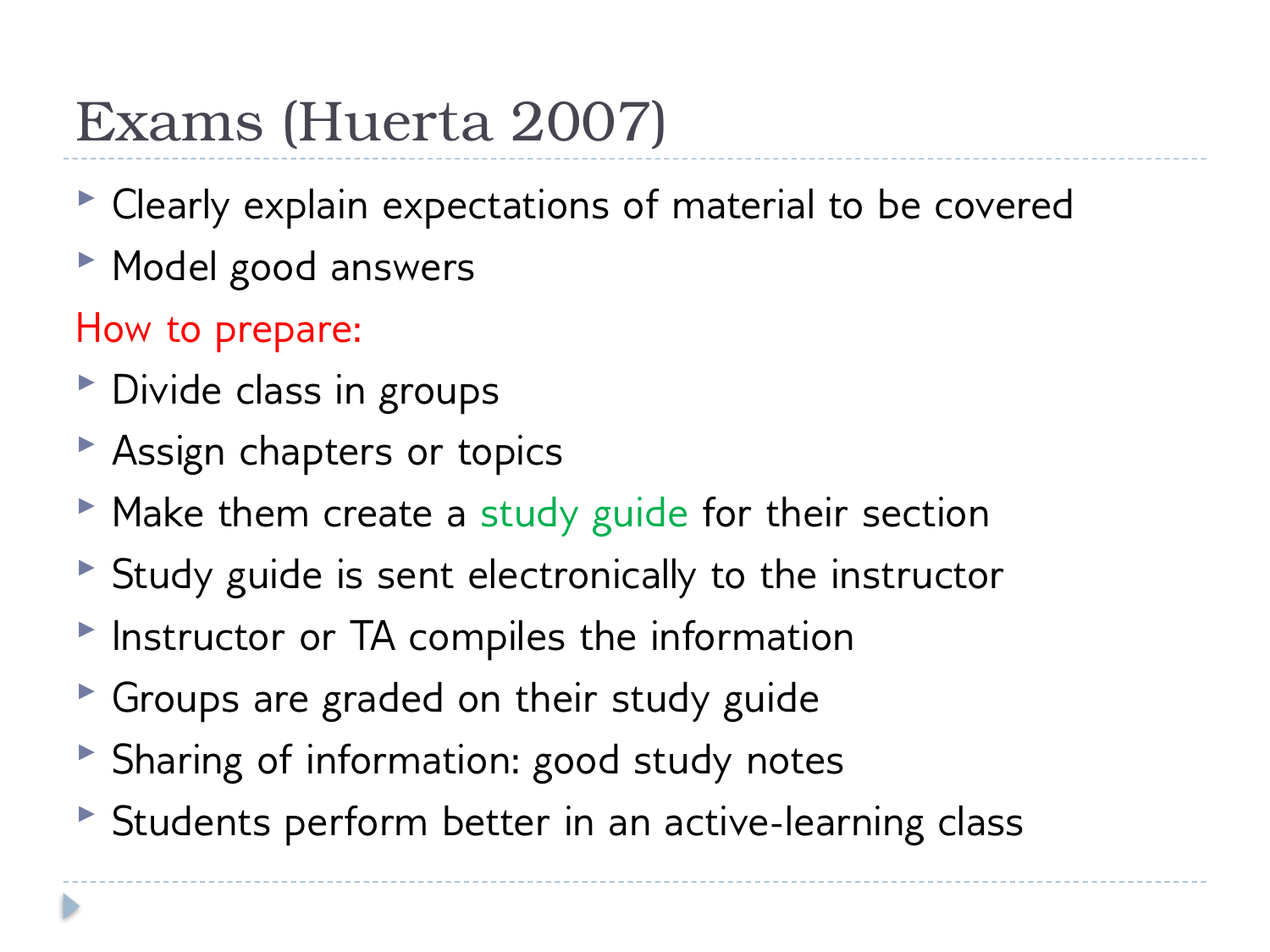

# Exams (Huerta 2007)
Clearly explain expectations of material to be covered
Model good answers
How to prepare:
Divide class in groups
Assign chapters or topics
Make them create a study guide for their section
Study guide is sent electronically to the instructor
Instructor or TA compiles the information
Groups are graded on their study guide
Sharing of information: good study notes
Students perform better in an active-learning class